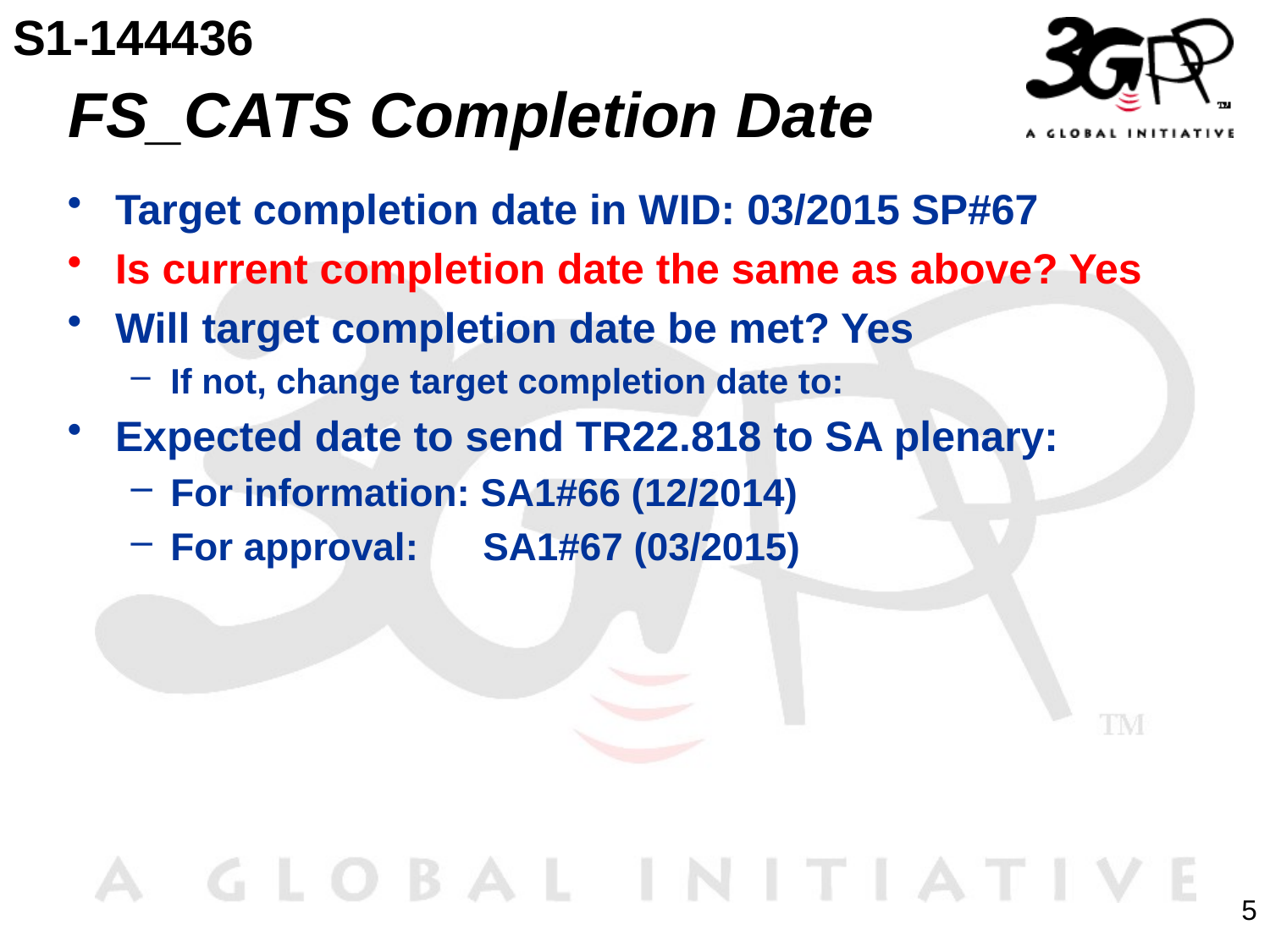

S1-144436
# FS_CATS Completion Date
Target completion date in WID: 03/2015 SP#67
Is current completion date the same as above? Yes
Will target completion date be met? Yes
If not, change target completion date to:
Expected date to send TR22.818 to SA plenary:
For information: SA1#66 (12/2014)
For approval:      SA1#67 (03/2015)

5